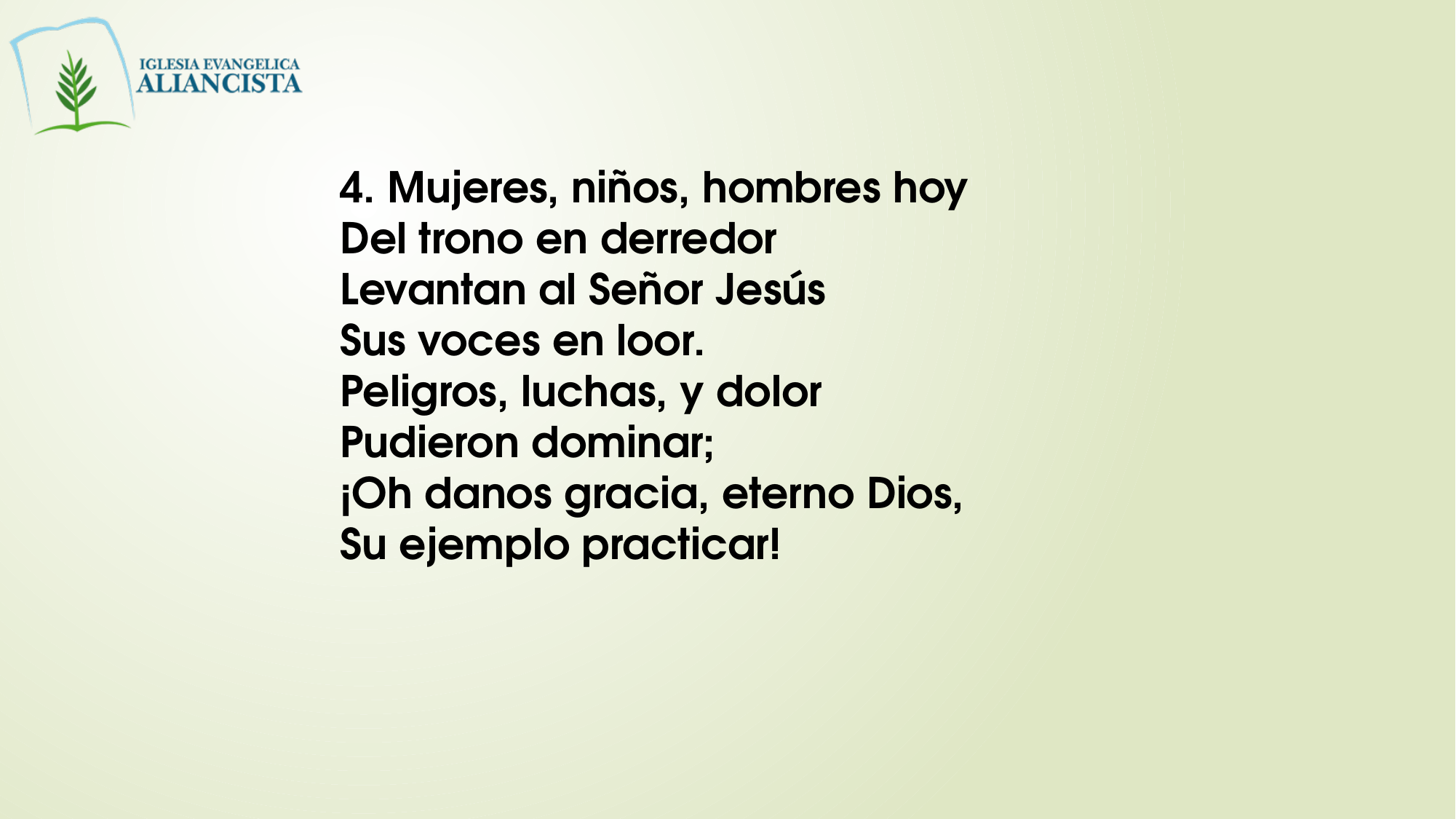

4. Mujeres, niños, hombres hoy
Del trono en derredor
Levantan al Señor Jesús
Sus voces en loor.
Peligros, luchas, y dolor
Pudieron dominar;
¡Oh danos gracia, eterno Dios,
Su ejemplo practicar!